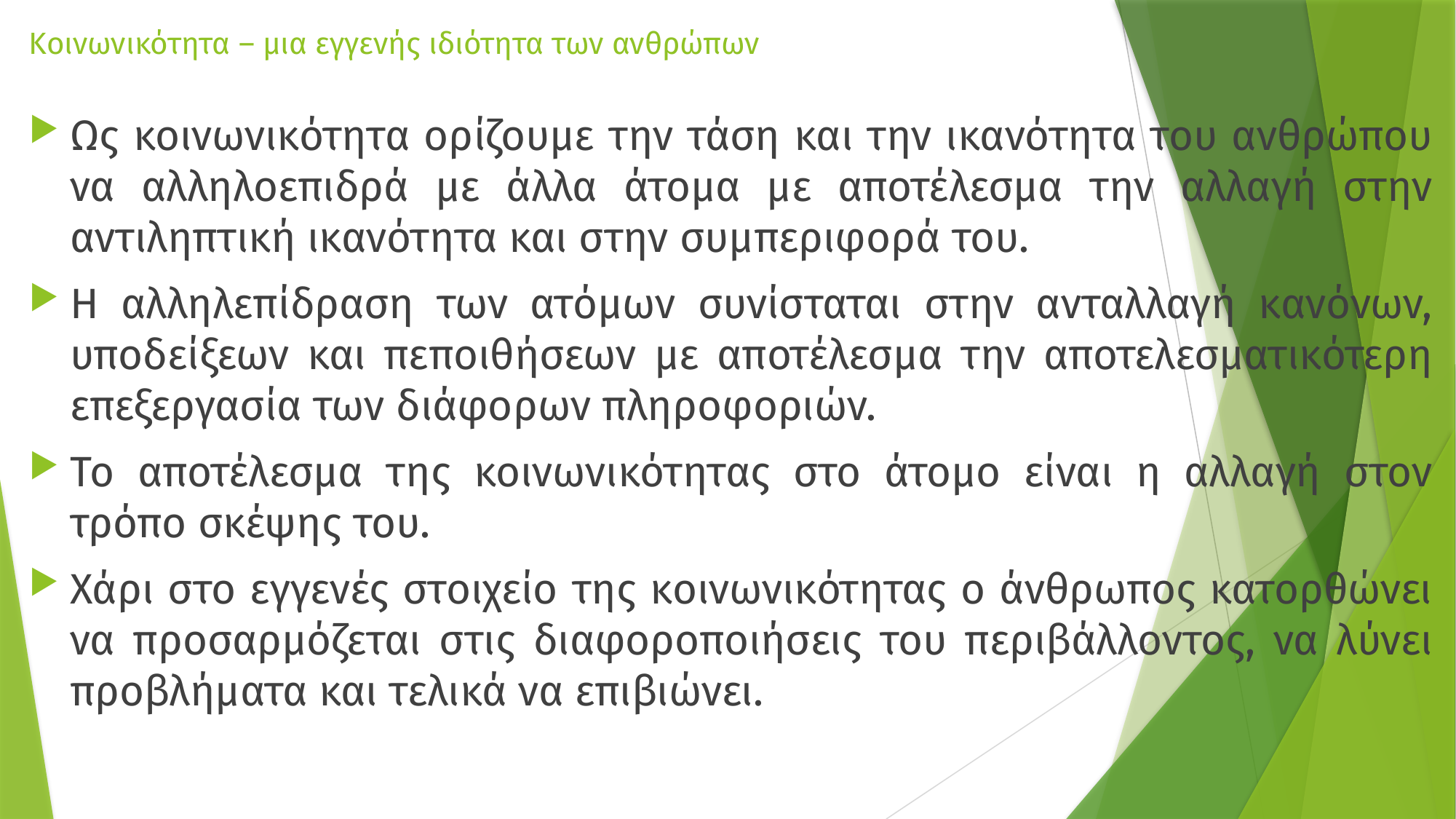

# Κοινωνικότητα – μια εγγενής ιδιότητα των ανθρώπων
Ως κοινωνικότητα ορίζουμε την τάση και την ικανότητα του ανθρώπου να αλληλοεπιδρά με άλλα άτομα με αποτέλεσμα την αλλαγή στην αντιληπτική ικανότητα και στην συμπεριφορά του.
Η αλληλεπίδραση των ατόμων συνίσταται στην ανταλλαγή κανόνων, υποδείξεων και πεποιθήσεων με αποτέλεσμα την αποτελεσματικότερη επεξεργασία των διάφορων πληροφοριών.
Το αποτέλεσμα της κοινωνικότητας στο άτομο είναι η αλλαγή στον τρόπο σκέψης του.
Χάρι στο εγγενές στοιχείο της κοινωνικότητας ο άνθρωπος κατορθώνει να προσαρμόζεται στις διαφοροποιήσεις του περιβάλλοντος, να λύνει προβλήματα και τελικά να επιβιώνει.